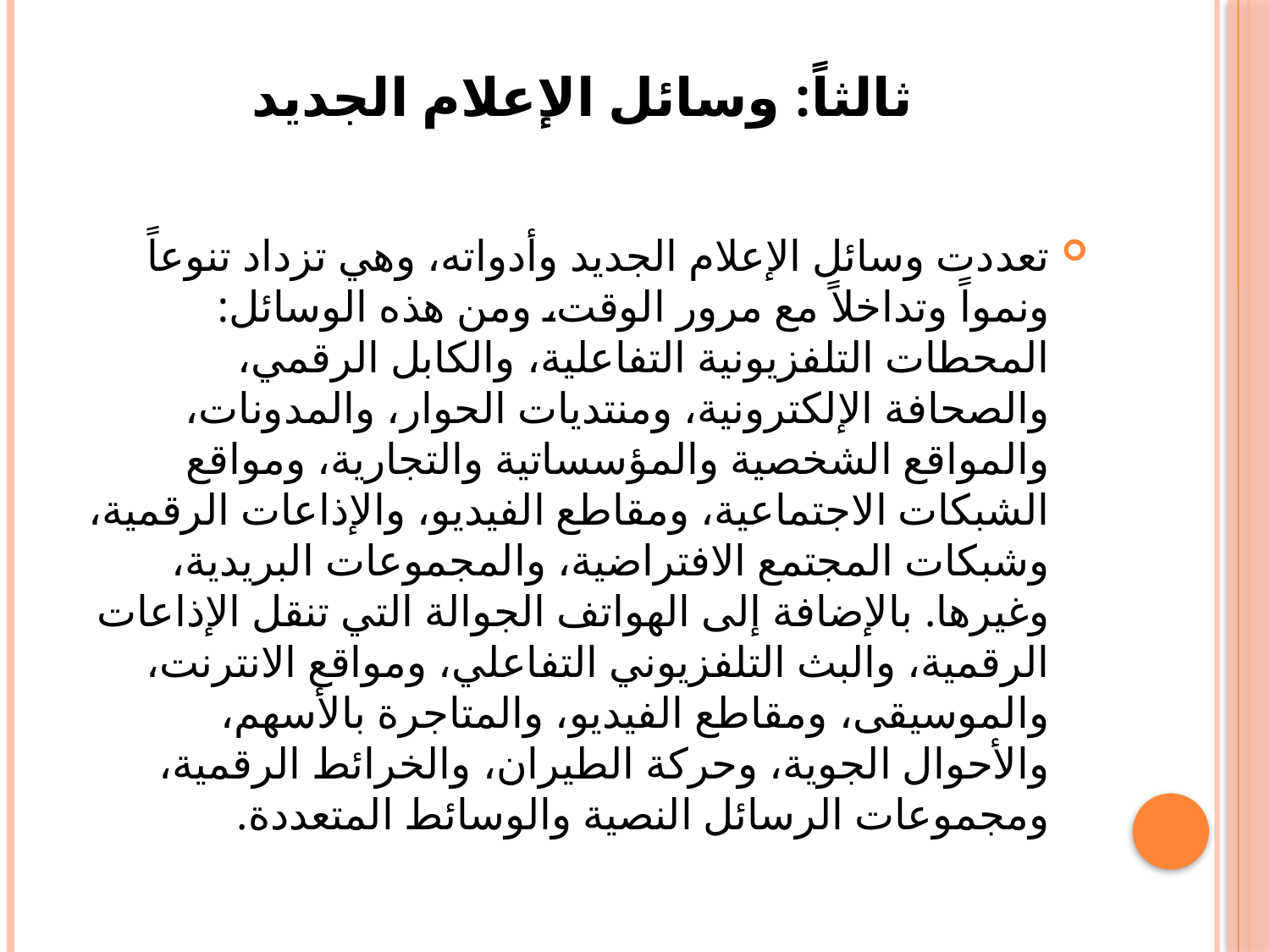

# ثالثاً: وسائل الإعلام الجديد
تعددت وسائل الإعلام الجديد وأدواته، وهي تزداد تنوعاً ونمواً وتداخلاً مع مرور الوقت، ومن هذه الوسائل: 
المحطات التلفزيونية التفاعلية، والكابل الرقمي، والصحافة الإلكترونية، ومنتديات الحوار، والمدونات، والمواقع الشخصية والمؤسساتية والتجارية، ومواقع الشبكات الاجتماعية، ومقاطع الفيديو، والإذاعات الرقمية، وشبكات المجتمع الافتراضية، والمجموعات البريدية، وغيرها. بالإضافة إلى الهواتف الجوالة التي تنقل الإذاعات الرقمية، والبث التلفزيوني التفاعلي، ومواقع الانترنت، والموسيقى، ومقاطع الفيديو، والمتاجرة بالأسهم، والأحوال الجوية، وحركة الطيران، والخرائط الرقمية، ومجموعات الرسائل النصية والوسائط المتعددة.